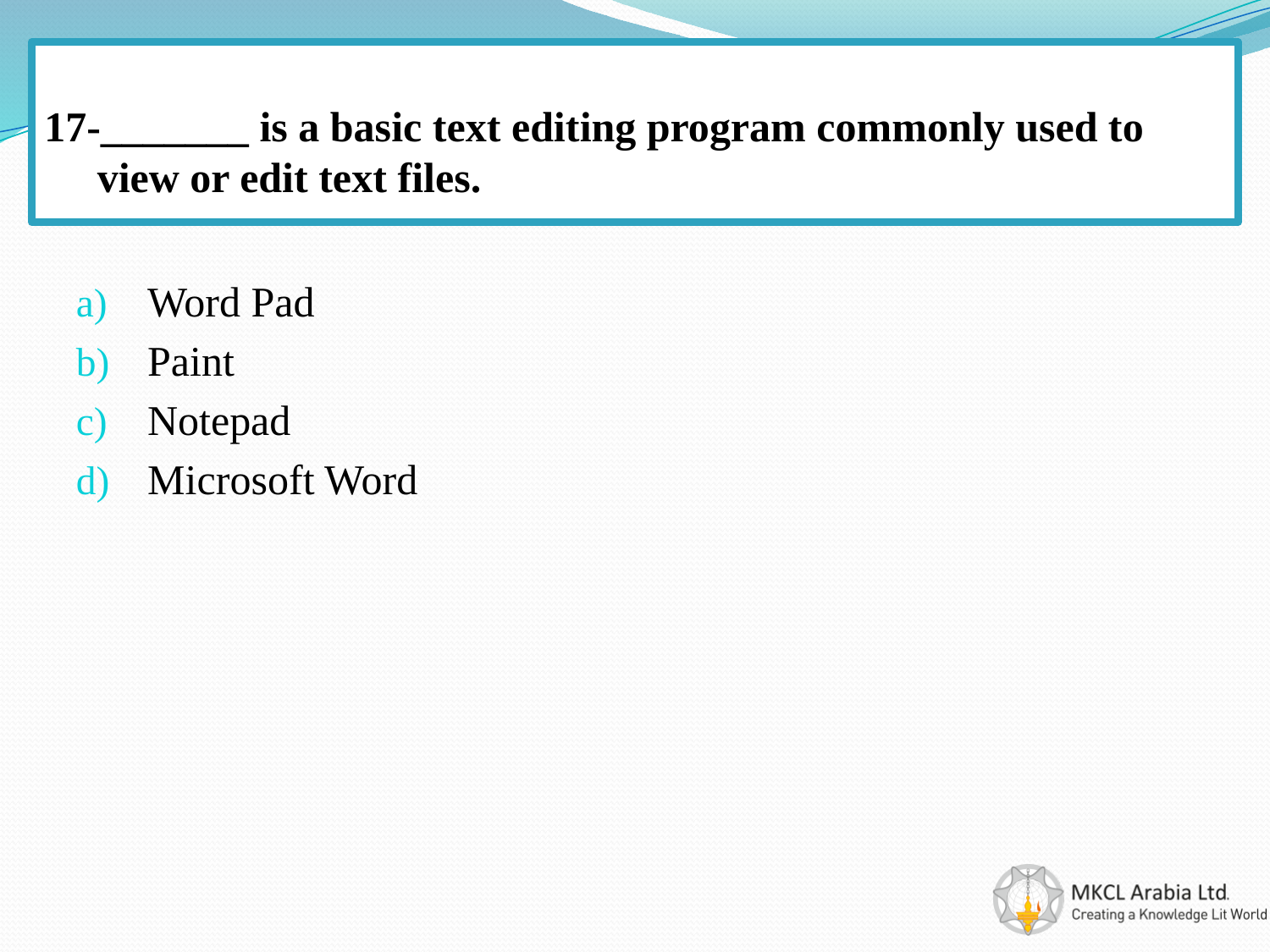

# 17-_______ is a basic text editing program commonly used to view or edit text files.
Word Pad
Paint
Notepad
Microsoft Word